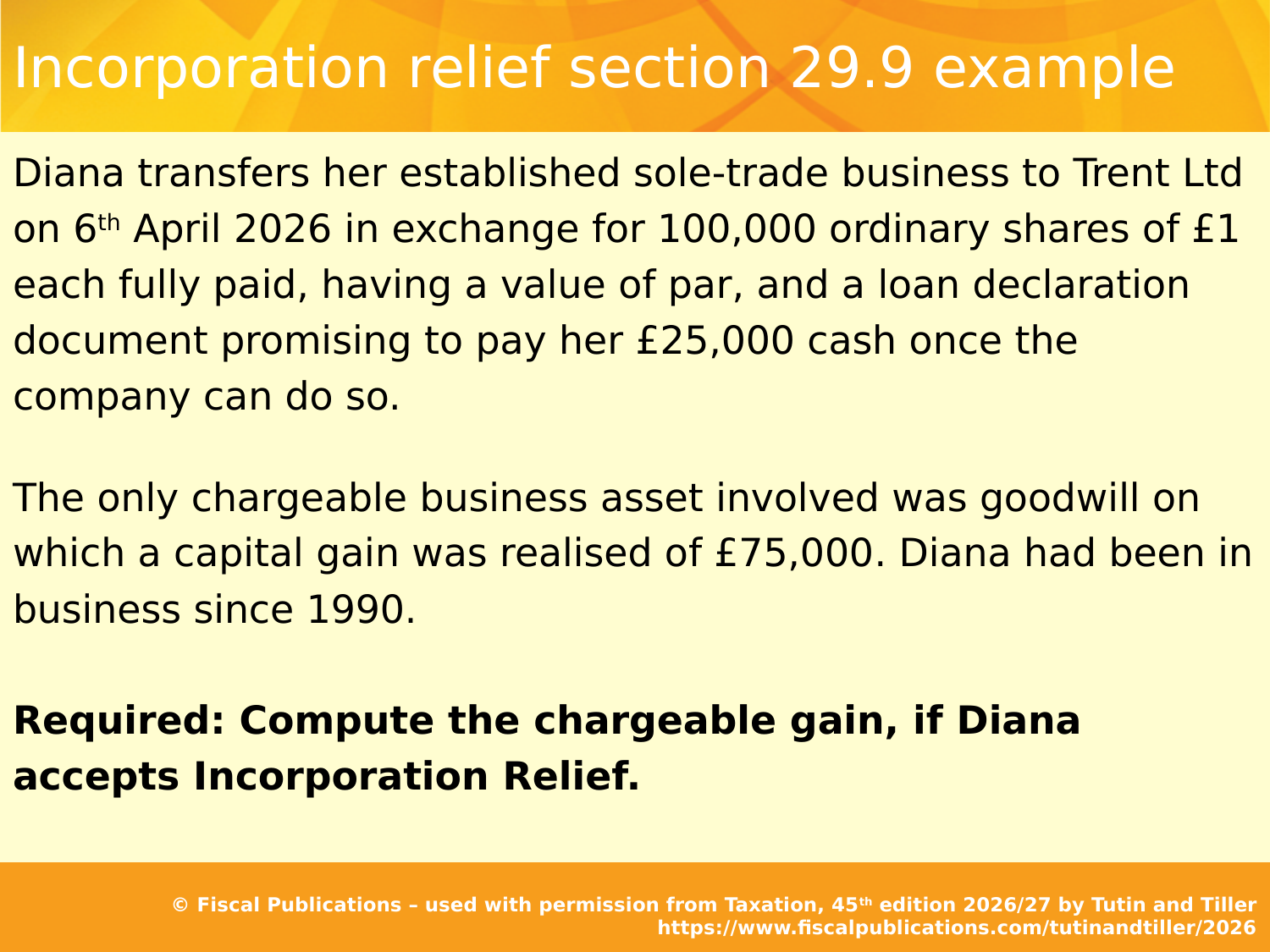

# Incorporation relief section 29.9 example
Diana transfers her established sole-trade business to Trent Ltd on 6th April 2026 in exchange for 100,000 ordinary shares of £1 each fully paid, having a value of par, and a loan declaration document promising to pay her £25,000 cash once the company can do so.

The only chargeable business asset involved was goodwill on which a capital gain was realised of £75,000. Diana had been in business since 1990.

Required: Compute the chargeable gain, if Diana accepts Incorporation Relief.